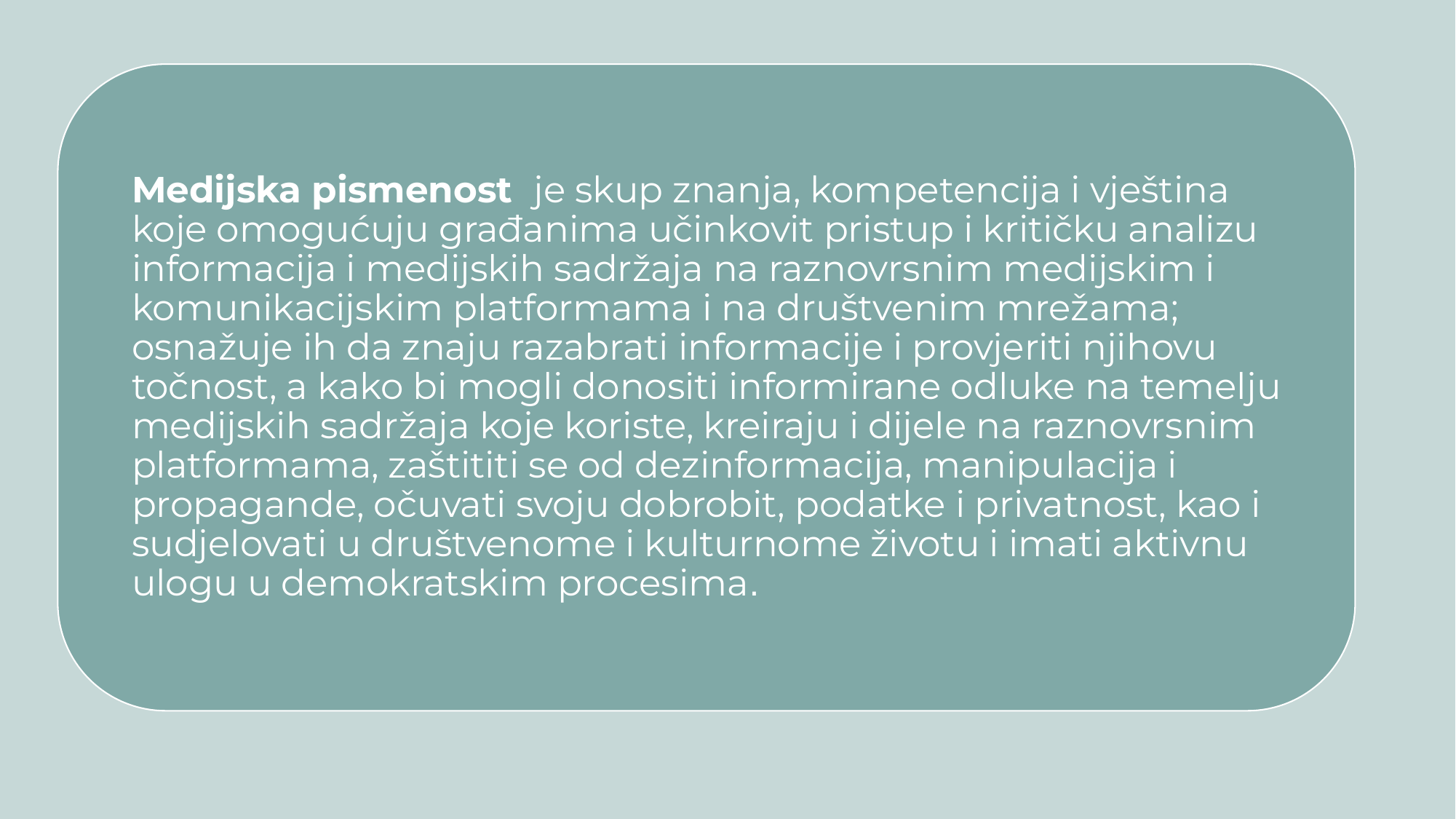

Medijska pismenost  je skup znanja, kompetencija i vještina koje omogućuju građanima učinkovit pristup i kritičku analizu informacija i medijskih sadržaja na raznovrsnim medijskim i komunikacijskim platformama i na društvenim mrežama; osnažuje ih da znaju razabrati informacije i provjeriti njihovu točnost, a kako bi mogli donositi informirane odluke na temelju medijskih sadržaja koje koriste, kreiraju i dijele na raznovrsnim platformama, zaštititi se od dezinformacija, manipulacija i propagande, očuvati svoju dobrobit, podatke i privatnost, kao i sudjelovati u društvenome i kulturnome životu i imati aktivnu ulogu u demokratskim procesima.